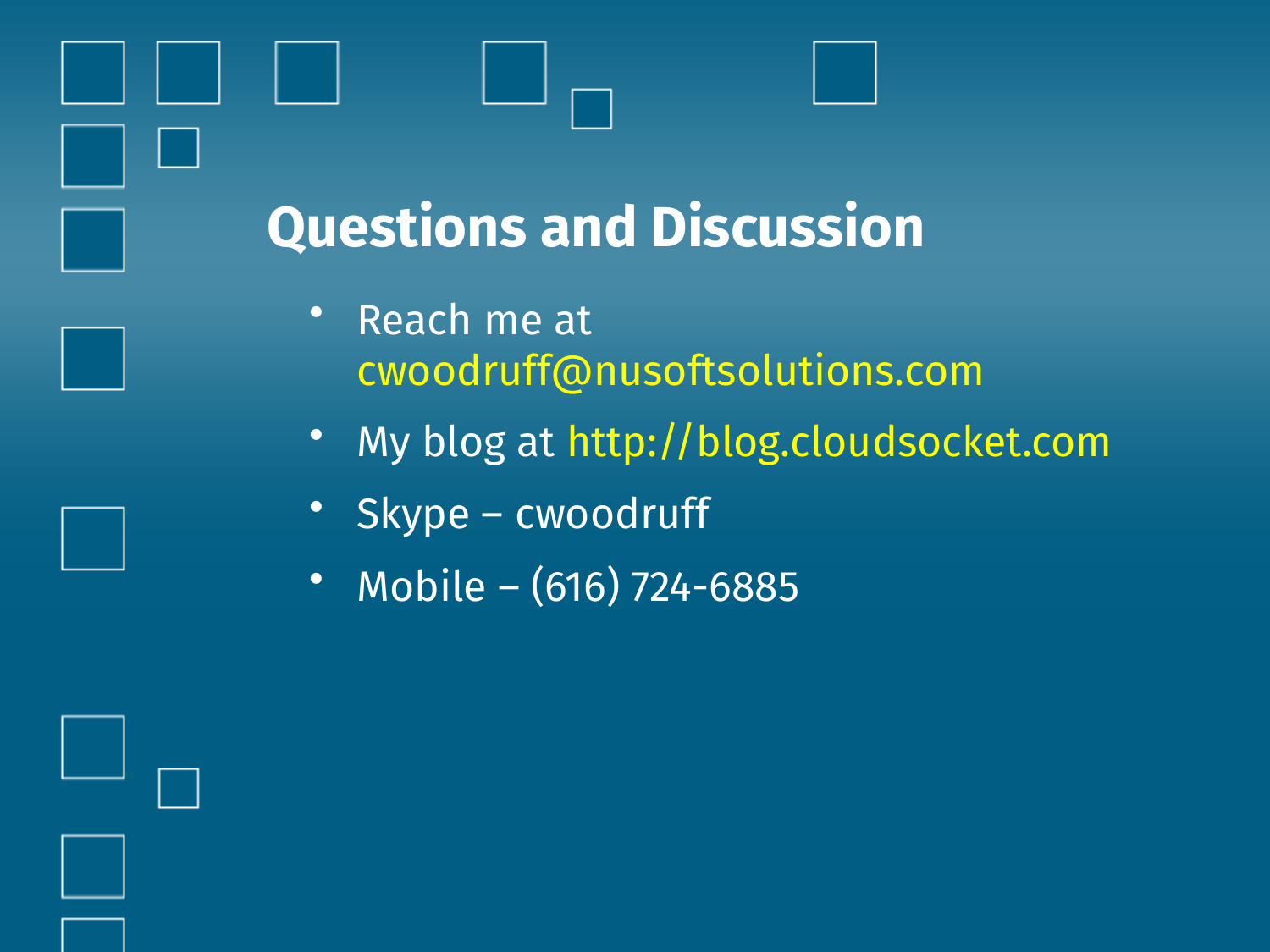

# Questions and Discussion
Reach me at cwoodruff@nusoftsolutions.com
My blog at http://blog.cloudsocket.com
Skype – cwoodruff
Mobile – (616) 724-6885